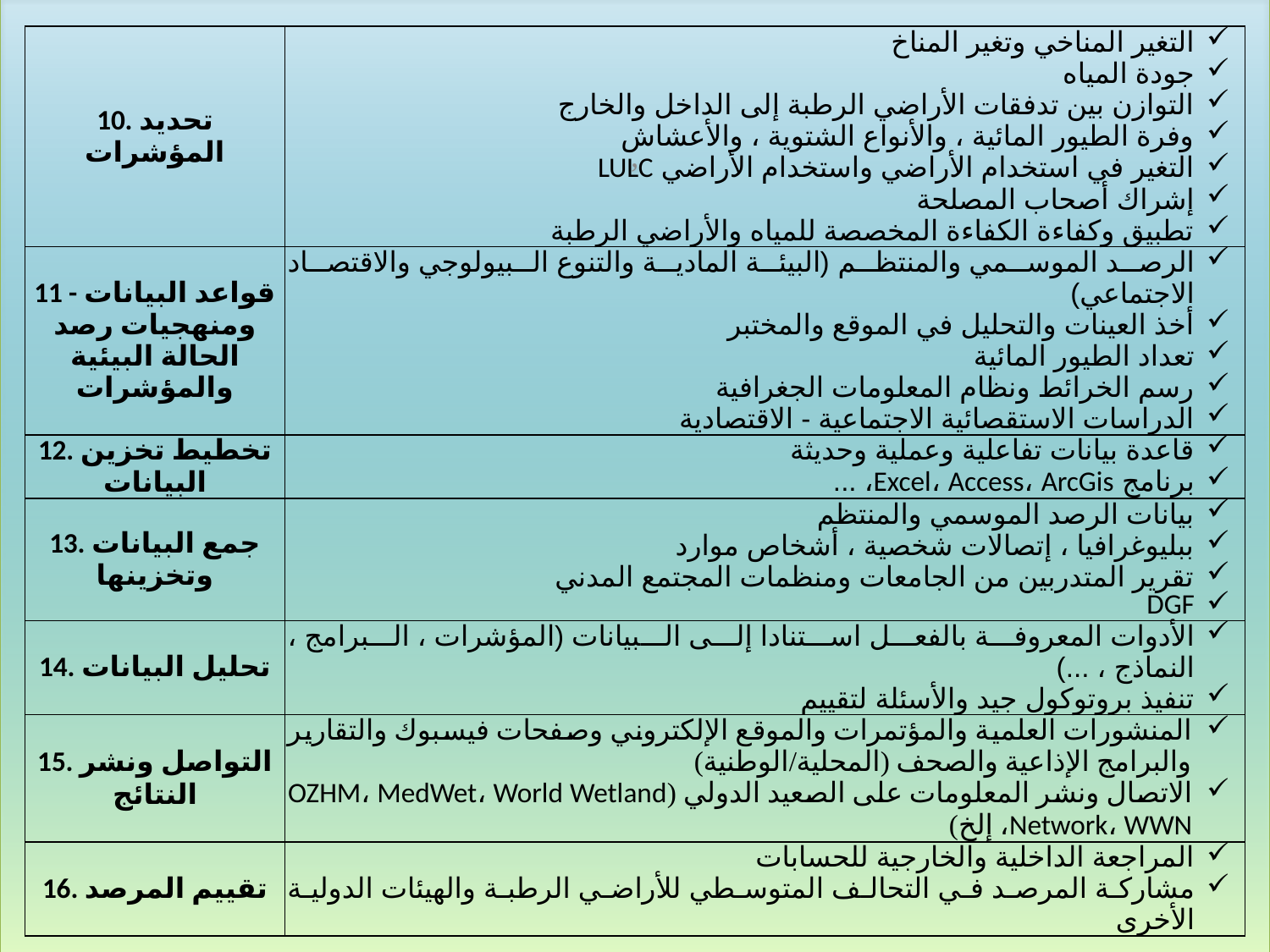

,
| 10. تحديد المؤشرات | التغير المناخي وتغير المناخ جودة المياه التوازن بين تدفقات الأراضي الرطبة إلى الداخل والخارج وفرة الطيور المائية ، والأنواع الشتوية ، والأعشاش التغير في استخدام الأراضي واستخدام الأراضي LULC إشراك أصحاب المصلحة تطبيق وكفاءة الكفاءة المخصصة للمياه والأراضي الرطبة |
| --- | --- |
| 11 - قواعد البيانات ومنهجيات رصد الحالة البيئية والمؤشرات | الرصد الموسمي والمنتظم (البيئة المادية والتنوع البيولوجي والاقتصاد الاجتماعي)  أخذ العينات والتحليل في الموقع والمختبر تعداد الطيور المائية رسم الخرائط ونظام المعلومات الجغرافية الدراسات الاستقصائية الاجتماعية - الاقتصادية |
| 12. تخطيط تخزين البيانات | قاعدة بيانات تفاعلية وعملية وحديثة برنامج Excel، Access، ArcGis، ... |
| 13. جمع البيانات وتخزينها | بيانات الرصد الموسمي والمنتظم ببليوغرافيا ، إتصالات شخصية ، أشخاص موارد تقرير المتدربين من الجامعات ومنظمات المجتمع المدني DGF |
| 14. تحليل البيانات | الأدوات المعروفة بالفعل استنادا إلى البيانات (المؤشرات ، البرامج ، النماذج ، ...) تنفيذ بروتوكول جيد والأسئلة لتقييم |
| 15. التواصل ونشر النتائج | المنشورات العلمية والمؤتمرات والموقع الإلكتروني وصفحات فيسبوك والتقارير والبرامج الإذاعية والصحف (المحلية/الوطنية) الاتصال ونشر المعلومات على الصعيد الدولي (OZHM، MedWet، World Wetland Network، WWN، إلخ) |
| 16. تقييم المرصد | المراجعة الداخلية والخارجية للحسابات مشاركة المرصد في التحالف المتوسطي للأراضي الرطبة والهيئات الدولية الأخرى |